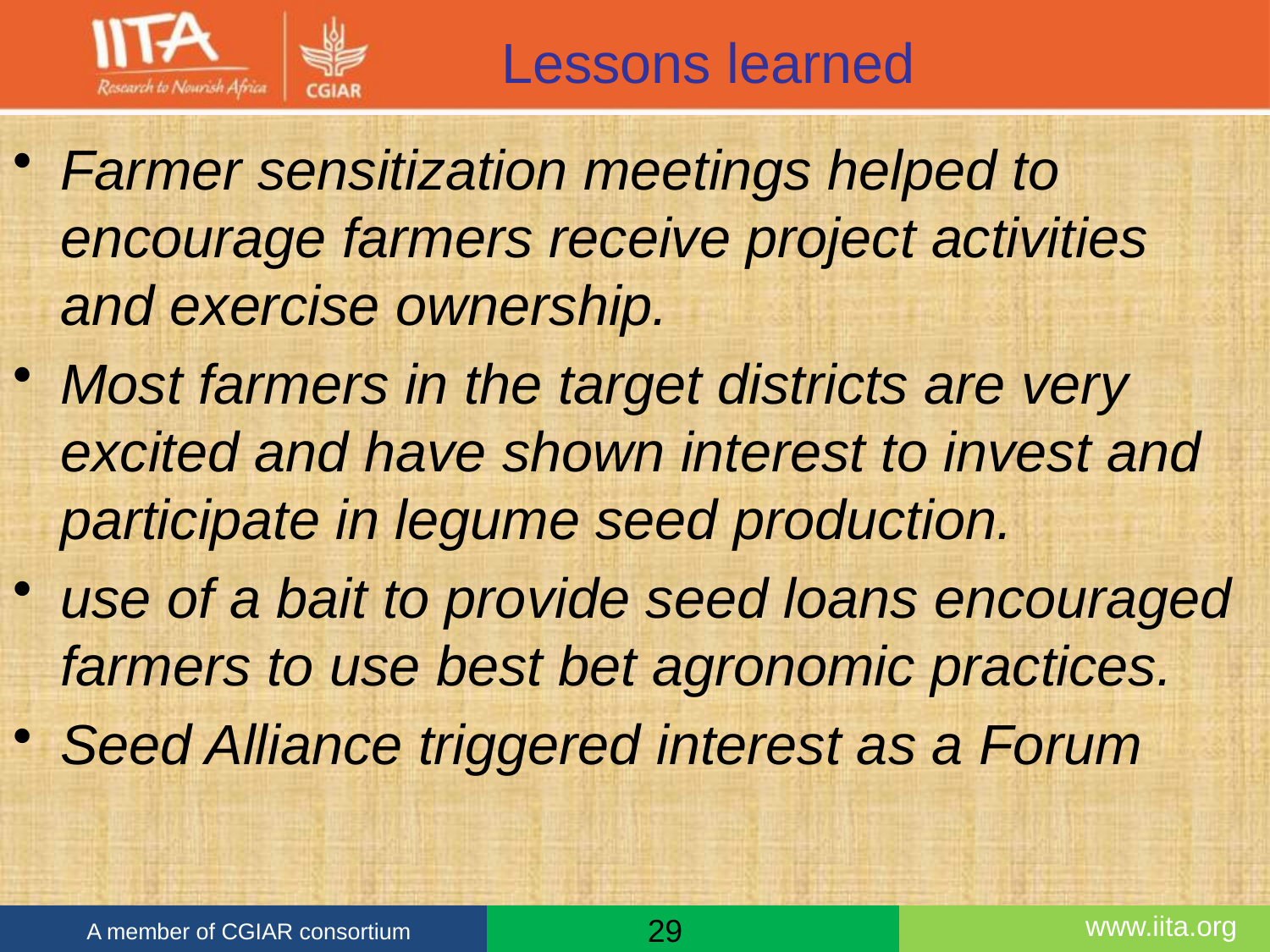

Lessons learned
Farmer sensitization meetings helped to encourage farmers receive project activities and exercise ownership.
Most farmers in the target districts are very excited and have shown interest to invest and participate in legume seed production.
use of a bait to provide seed loans encouraged farmers to use best bet agronomic practices.
Seed Alliance triggered interest as a Forum
29